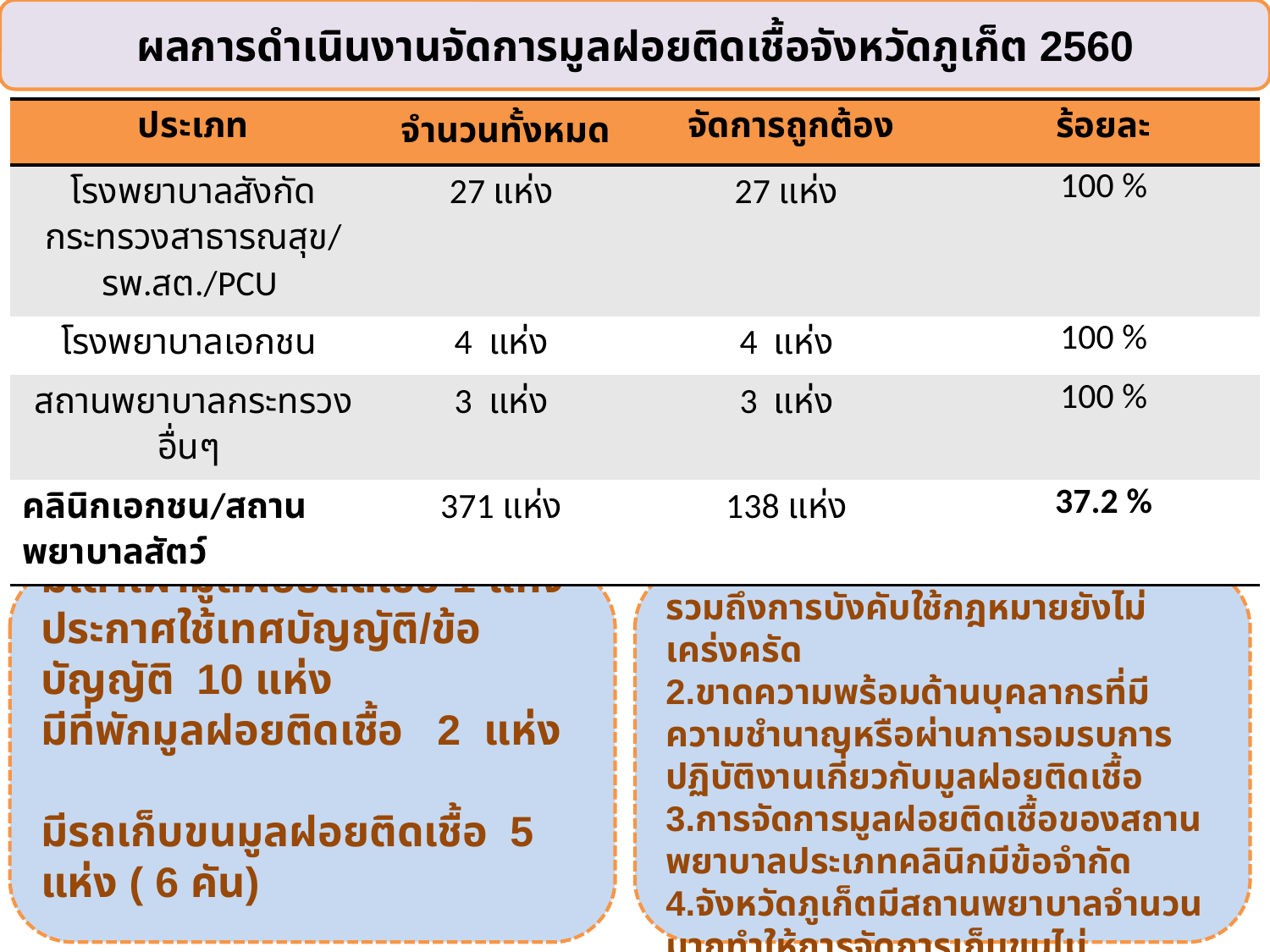

ผลการดำเนินงานจัดการมูลฝอยติดเชื้อจังหวัดภูเก็ต 2560
| ประเภท | จำนวนทั้งหมด | จัดการถูกต้อง | ร้อยละ |
| --- | --- | --- | --- |
| โรงพยาบาลสังกัดกระทรวงสาธารณสุข/รพ.สต./PCU | 27 แห่ง | 27 แห่ง | 100 % |
| โรงพยาบาลเอกชน | 4 แห่ง | 4 แห่ง | 100 % |
| สถานพยาบาลกระทรวงอื่นๆ | 3 แห่ง | 3 แห่ง | 100 % |
| คลินิกเอกชน/สถานพยาบาลสัตว์ | 371 แห่ง | 138 แห่ง | 37.2 % |
การจัดการมูลฝอยติดเชื้อขององค์กร
ปกครองส่วนท้องถิ่น ( 18 แห่ง)

ปัญหาอุปสรรคและข้อจำกัดในการดำเนินการ

มีเตาเผามูลฝอยติดเชื้อ 1 แห่ง
ประกาศใช้เทศบัญญัติ/ข้อบัญญัติ  10 แห่ง
มีที่พักมูลฝอยติดเชื้อ   2  แห่ง
มีรถเก็บขนมูลฝอยติดเชื้อ  5  แห่ง ( 6 คัน)

1.อปท.บางพื้นที่ยังไม่มีการออกข้อกำหนดเรื่องการจัดการมูลฝอยติดเชื้อรวมถึงการบังคับใช้กฎหมายยังไม่เคร่งครัด
2.ขาดความพร้อมด้านบุคลากรที่มีความชำนาญหรือผ่านการอมรบการปฏิบัติงานเกี่ยวกับมูลฝอยติดเชื้อ
3.การจัดการมูลฝอยติดเชื้อของสถานพยาบาลประเภทคลินิกมีข้อจำกัด
4.จังหวัดภูเก็ตมีสถานพยาบาลจำนวนมากทำให้การจัดการเก็บขนไม่ครอบคลุมทุกพื้นที่